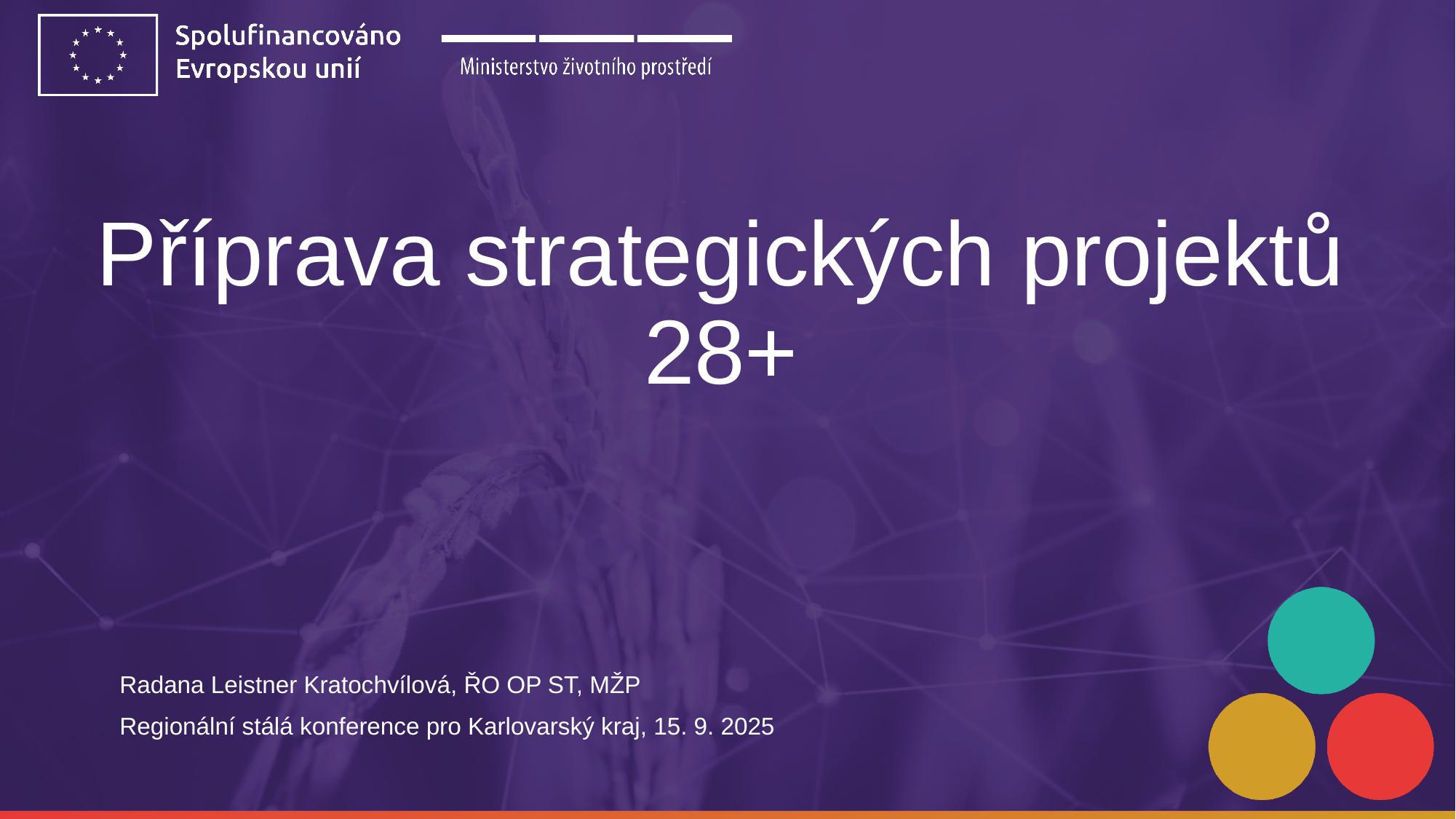

Příprava strategických projektů 28+

Radana Leistner Kratochvílová, ŘO OP ST, MŽP
Regionální stálá konference pro Karlovarský kraj, 15. 9. 2025